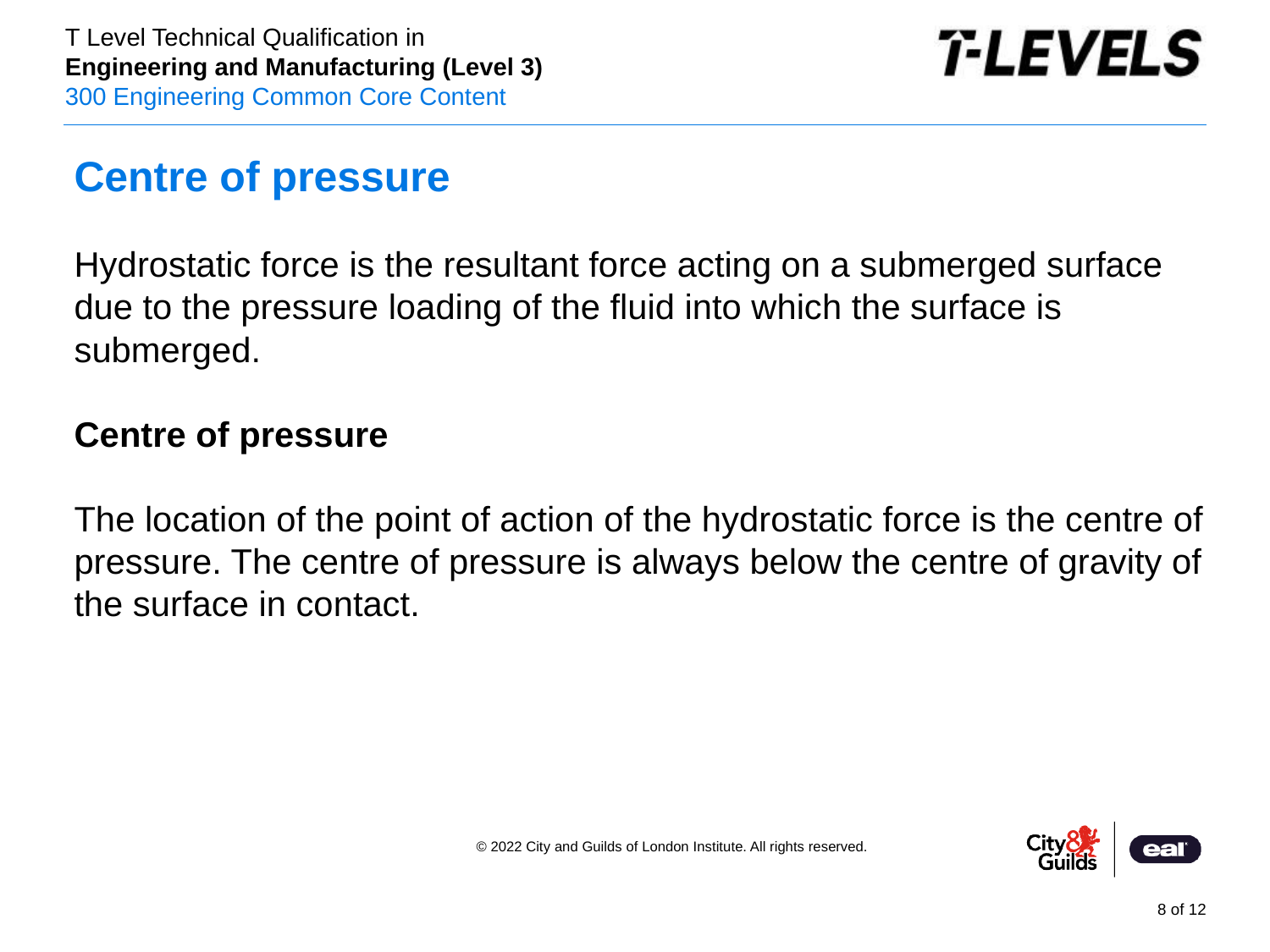

Centre of pressure
Hydrostatic force is the resultant force acting on a submerged surface due to the pressure loading of the fluid into which the surface is submerged.

Centre of pressure

The location of the point of action of the hydrostatic force is the centre of pressure. The centre of pressure is always below the centre of gravity of the surface in contact.